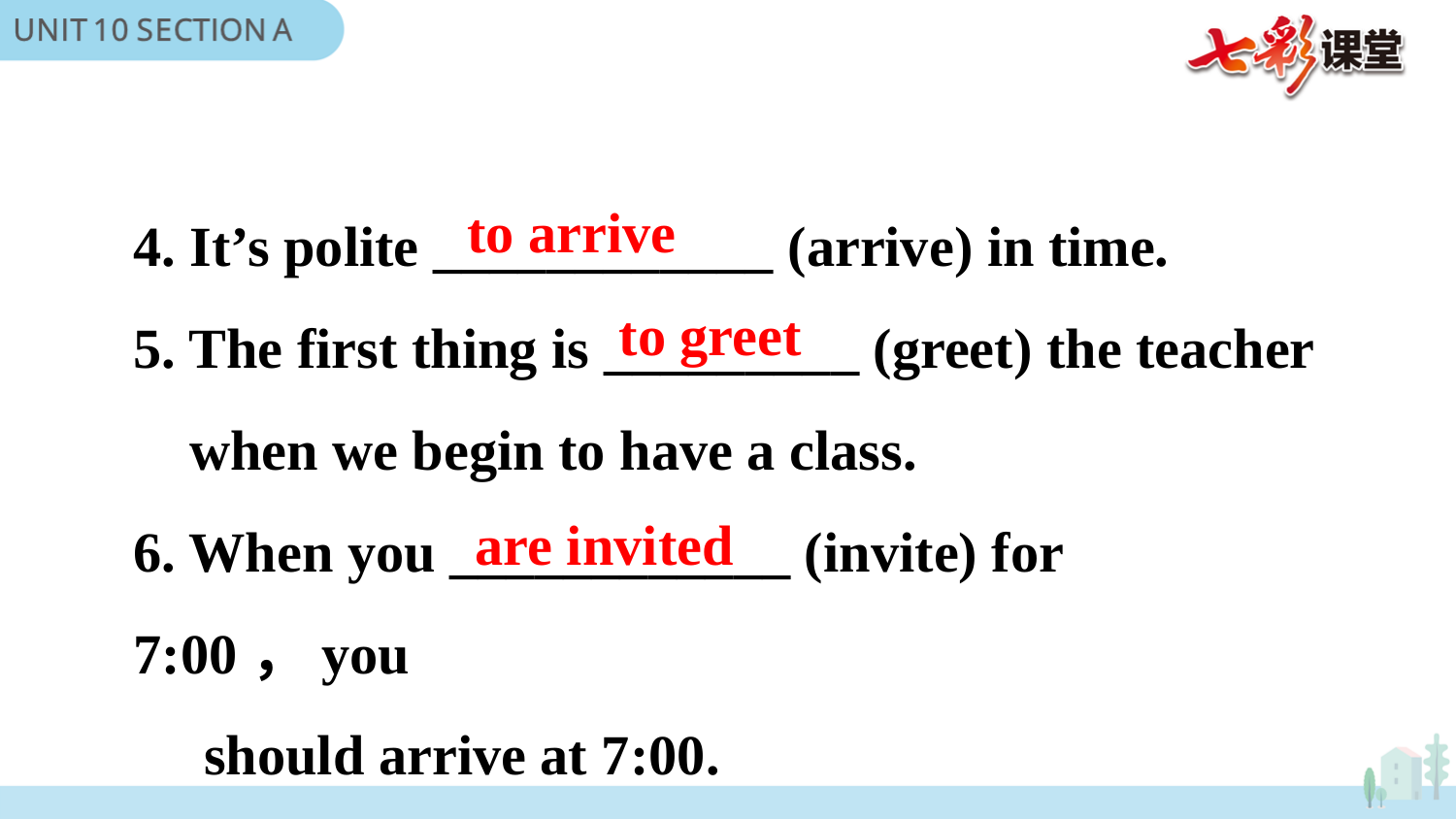

4. It’s polite ____________ (arrive) in time.
5. The first thing is _________ (greet) the teacher
    when we begin to have a class.
6. When you ____________ (invite) for 7:00，you
     should arrive at 7:00.
to arrive
to greet
are invited